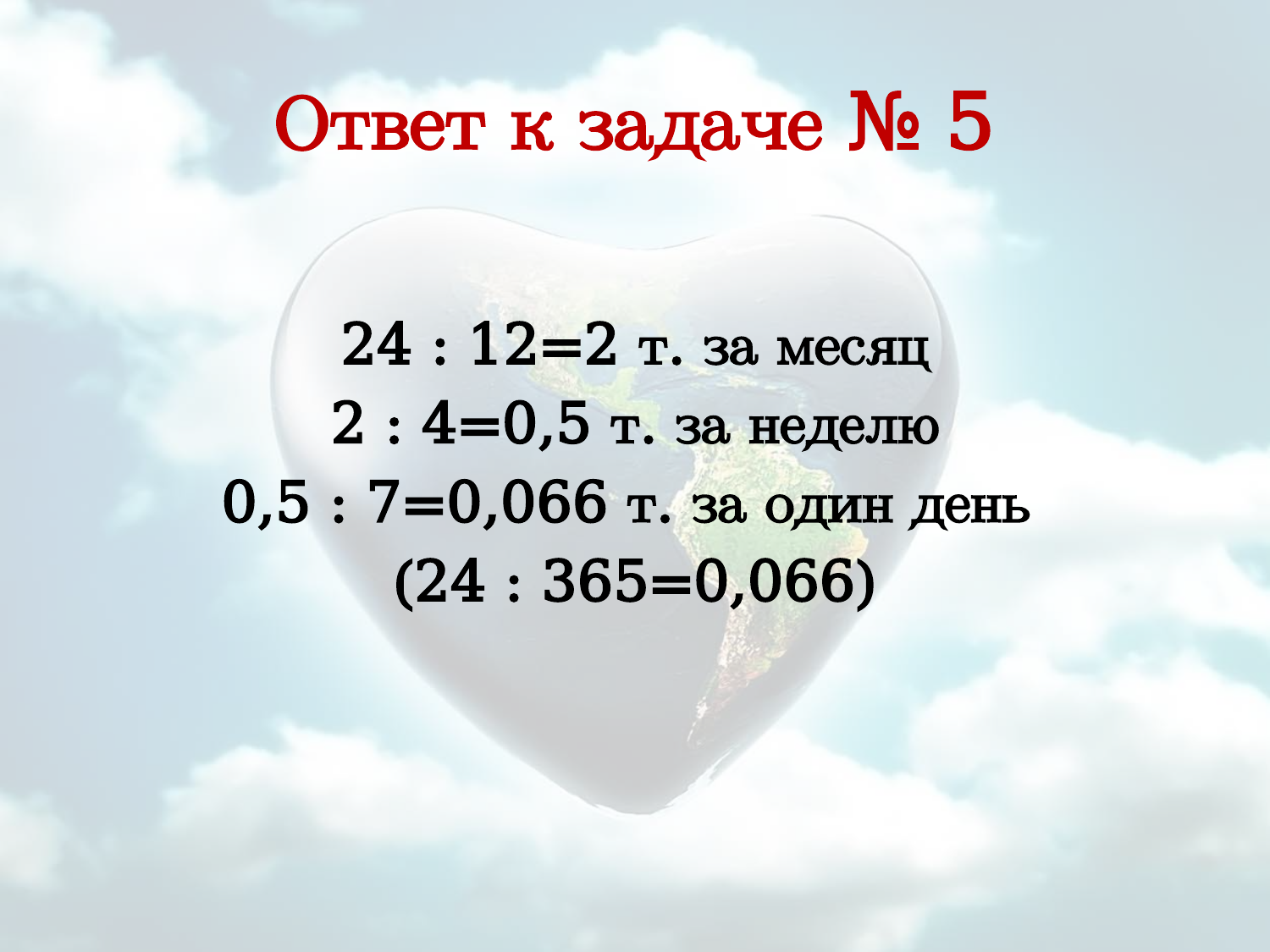

Ответ к задаче № 5

24 : 12=2 т. за месяц
2 : 4=0,5 т. за неделю
0,5 : 7=0,066 т. за один день
(24 : 365=0,066)